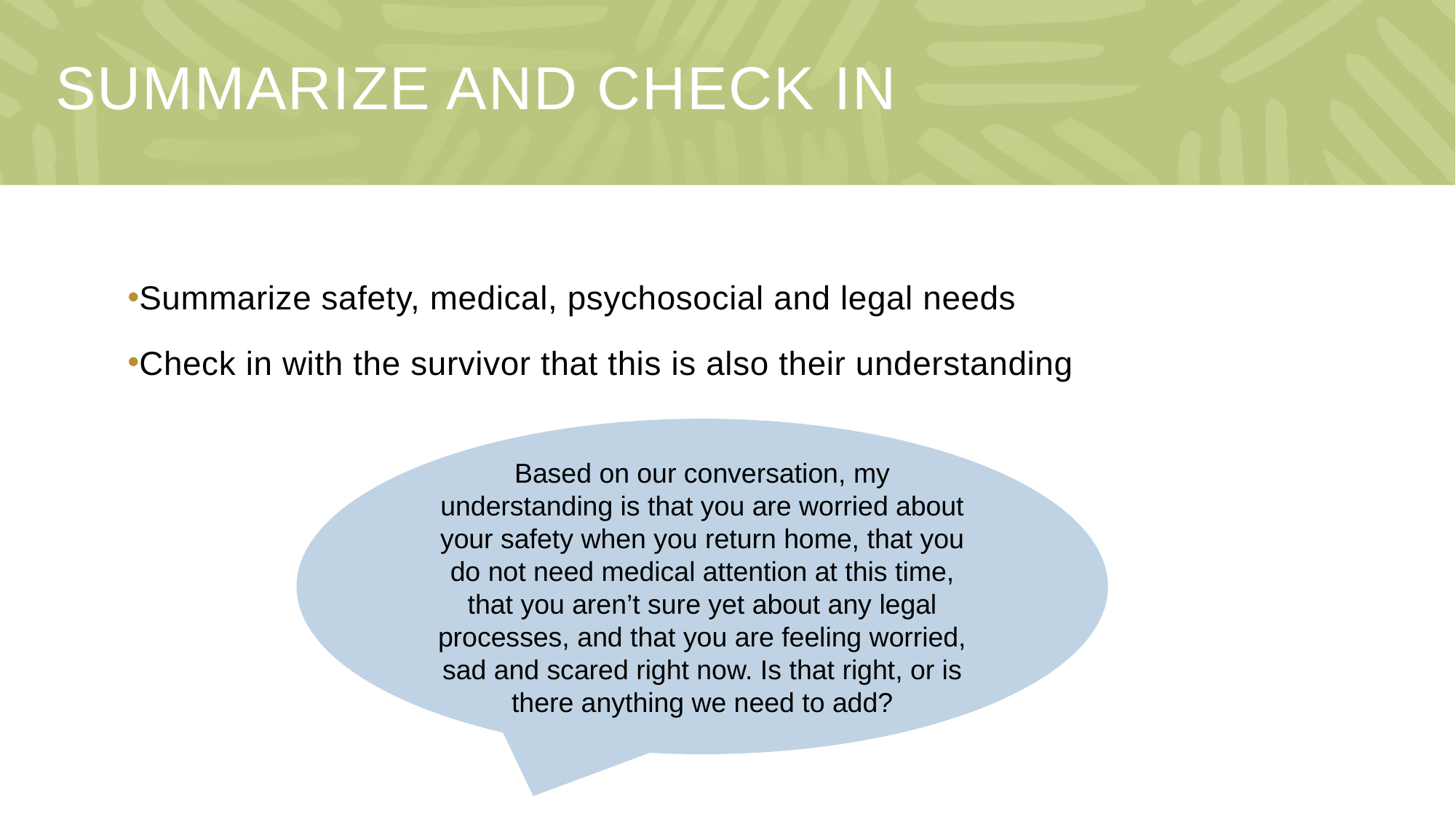

# Summarize and CHECK IN
Summarize safety, medical, psychosocial and legal needs
Check in with the survivor that this is also their understanding

Based on our conversation, my understanding is that you are worried about your safety when you return home, that you do not need medical attention at this time, that you aren’t sure yet about any legal processes, and that you are feeling worried, sad and scared right now. Is that right, or is there anything we need to add?